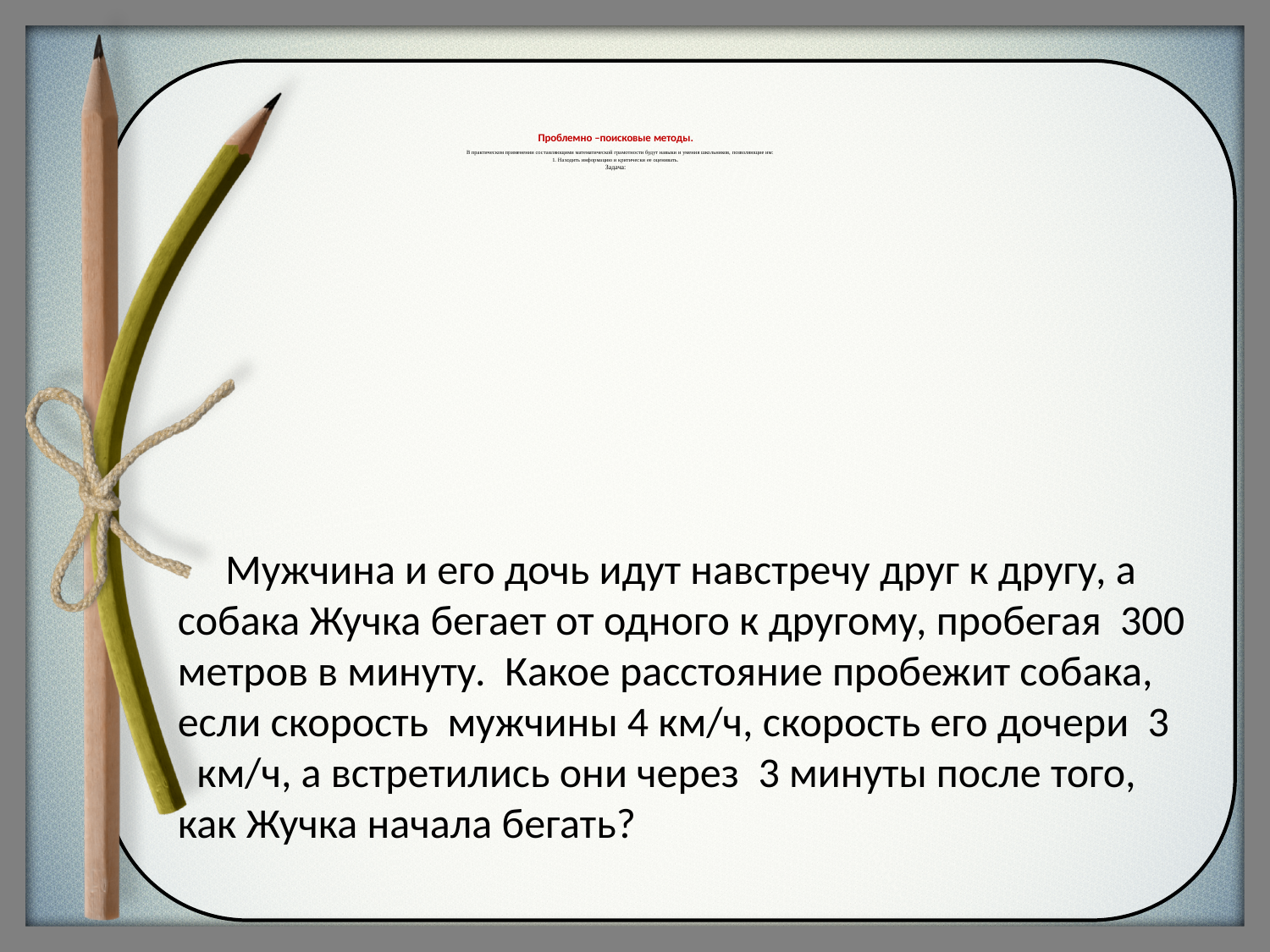

# Проблемно –поисковые методы. В практическом применении составляющими математической грамотности будут навыки и умения школьников, позволяющие им: 1. Находить информацию и критически ее оценивать. Задача:
     Мужчина и его дочь идут навстречу друг к другу, а собака Жучка бегает от одного к другому, пробегая  300 метров в минуту.  Какое расстояние пробежит собака, если скорость  мужчины 4 км/ч, скорость его дочери  3    км/ч, а встретились они через  3 минуты после того,  как Жучка начала бегать?